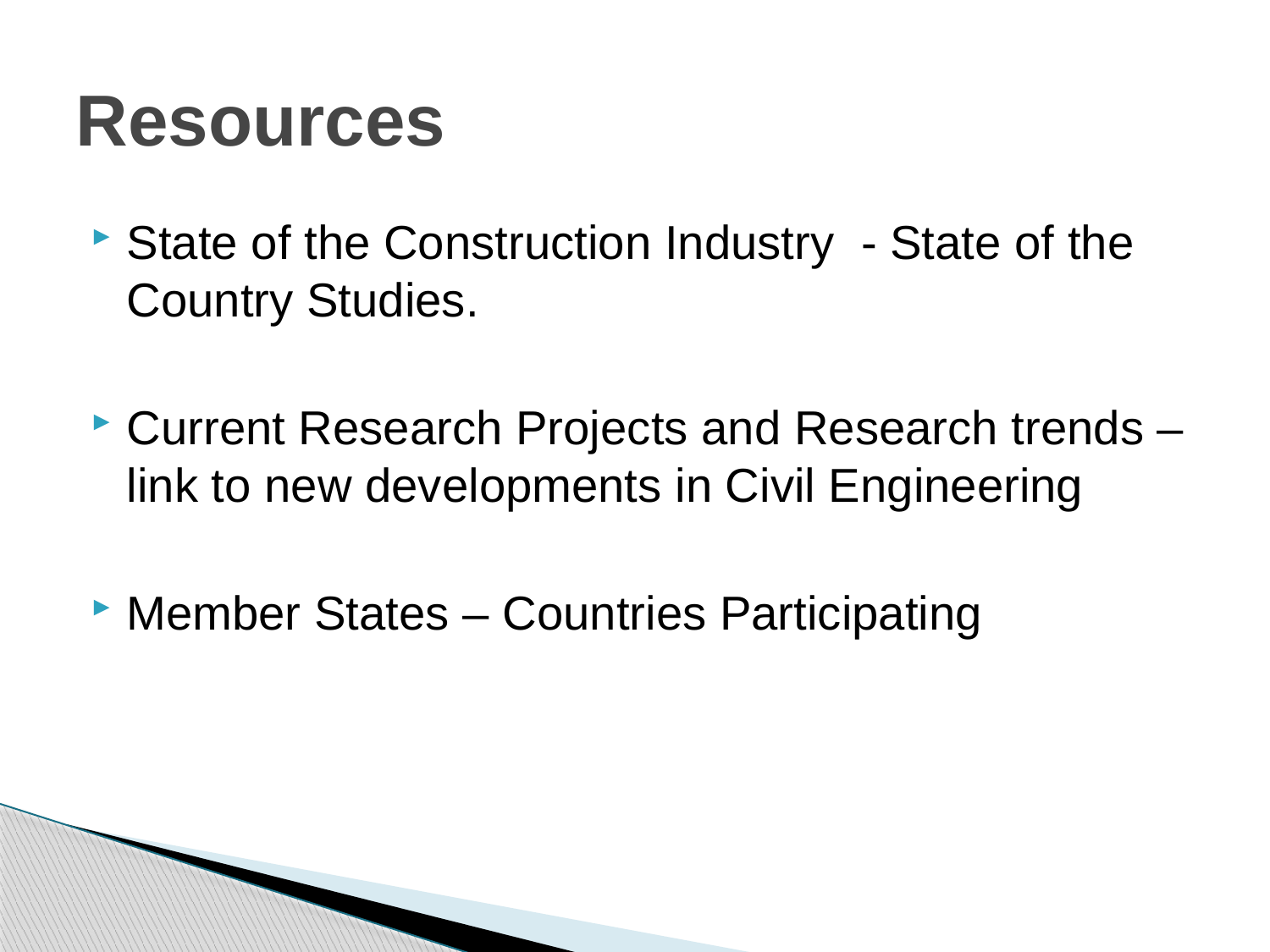

# Resources
State of the Construction Industry  - State of the Country Studies.

Current Research Projects and Research trends – link to new developments in Civil Engineering

Member States – Countries Participating